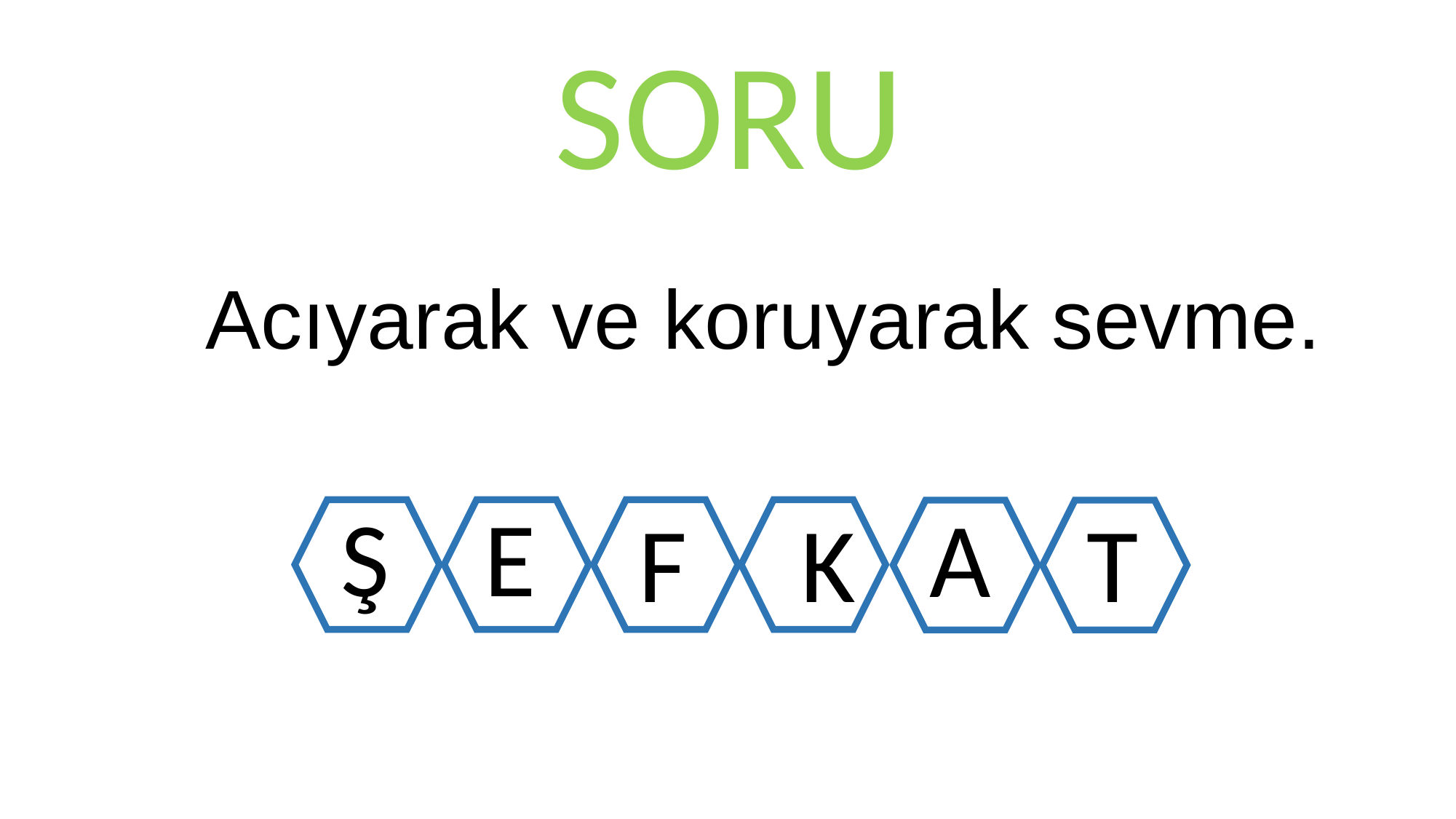

SORU
Acıyarak ve koruyarak sevme.
Ş
E
A
F
K
T